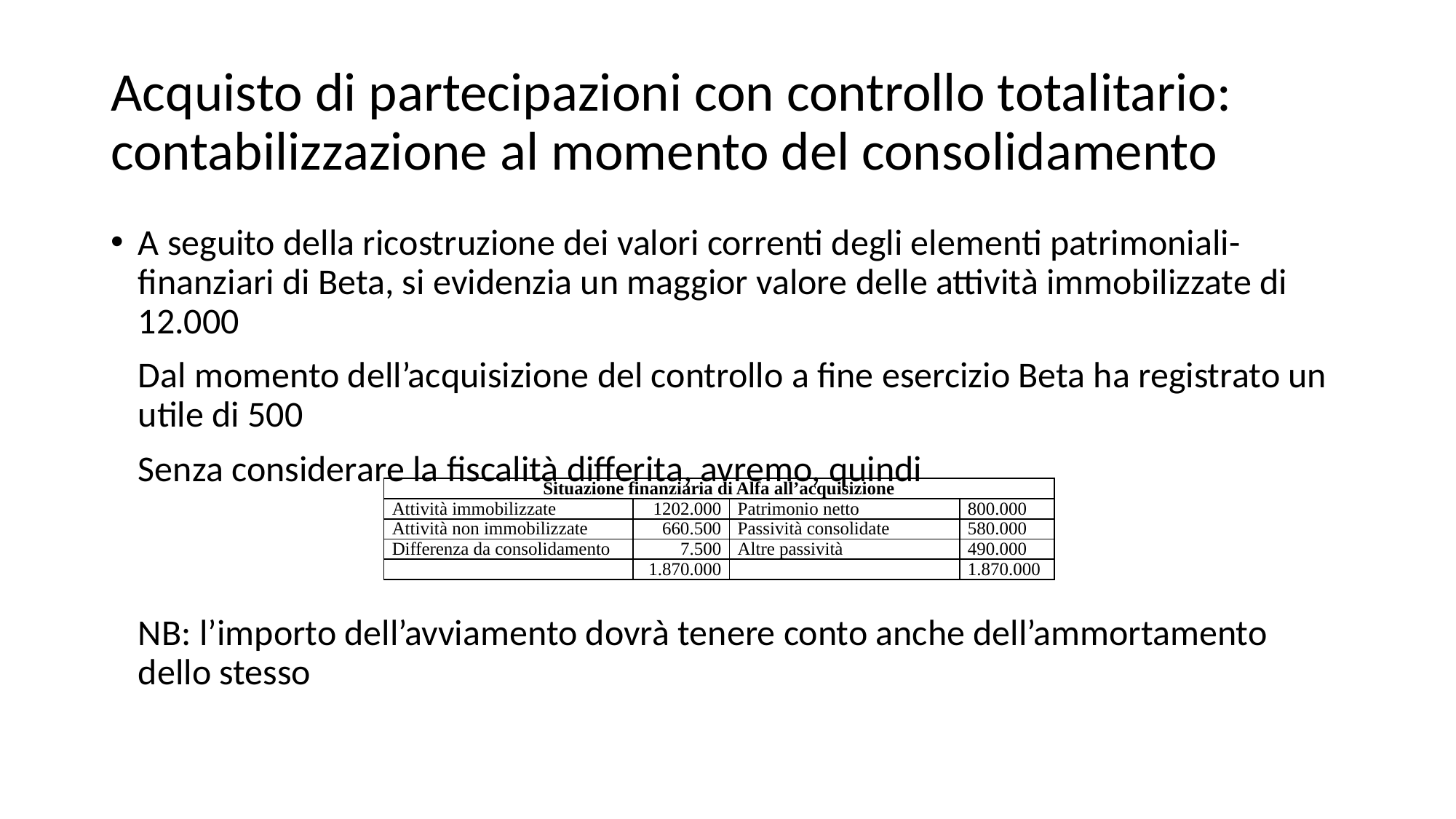

# Acquisto di partecipazioni con controllo totalitario: contabilizzazione al momento del consolidamento
A seguito della ricostruzione dei valori correnti degli elementi patrimoniali-finanziari di Beta, si evidenzia un maggior valore delle attività immobilizzate di 12.000
	Dal momento dell’acquisizione del controllo a fine esercizio Beta ha registrato un utile di 500
 	Senza considerare la fiscalità differita, avremo, quindi

	NB: l’importo dell’avviamento dovrà tenere conto anche dell’ammortamento dello stesso
| Situazione finanziaria di Alfa all’acquisizione |  |  |  |
| --- | --- | --- | --- |
| Attività immobilizzate | 1202.000 | Patrimonio netto | 800.000 |
| Attività non immobilizzate | 660.500 | Passività consolidate | 580.000 |
| Differenza da consolidamento | 7.500 | Altre passività | 490.000 |
|  | 1.870.000 |  | 1.870.000 |